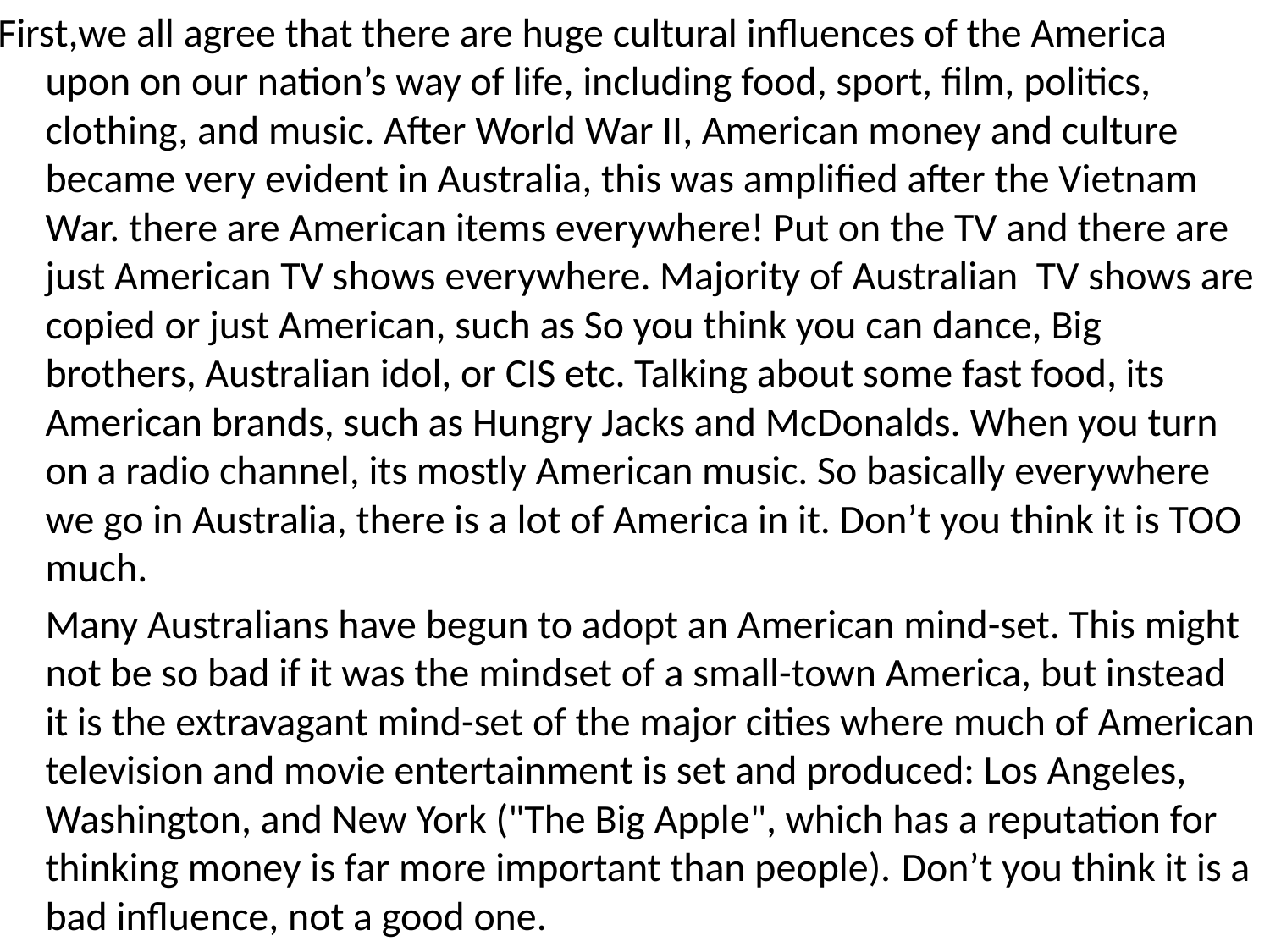

First,we all agree that there are huge cultural influences of the America upon on our nation’s way of life, including food, sport, film, politics, clothing, and music. After World War II, American money and culture became very evident in Australia, this was amplified after the Vietnam War. there are American items everywhere! Put on the TV and there are just American TV shows everywhere. Majority of Australian  TV shows are copied or just American, such as So you think you can dance, Big brothers, Australian idol, or CIS etc. Talking about some fast food, its American brands, such as Hungry Jacks and McDonalds. When you turn on a radio channel, its mostly American music. So basically everywhere we go in Australia, there is a lot of America in it. Don’t you think it is TOO much.
	Many Australians have begun to adopt an American mind-set. This might not be so bad if it was the mindset of a small-town America, but instead it is the extravagant mind-set of the major cities where much of American television and movie entertainment is set and produced: Los Angeles, Washington, and New York ("The Big Apple", which has a reputation for thinking money is far more important than people). Don’t you think it is a bad influence, not a good one.